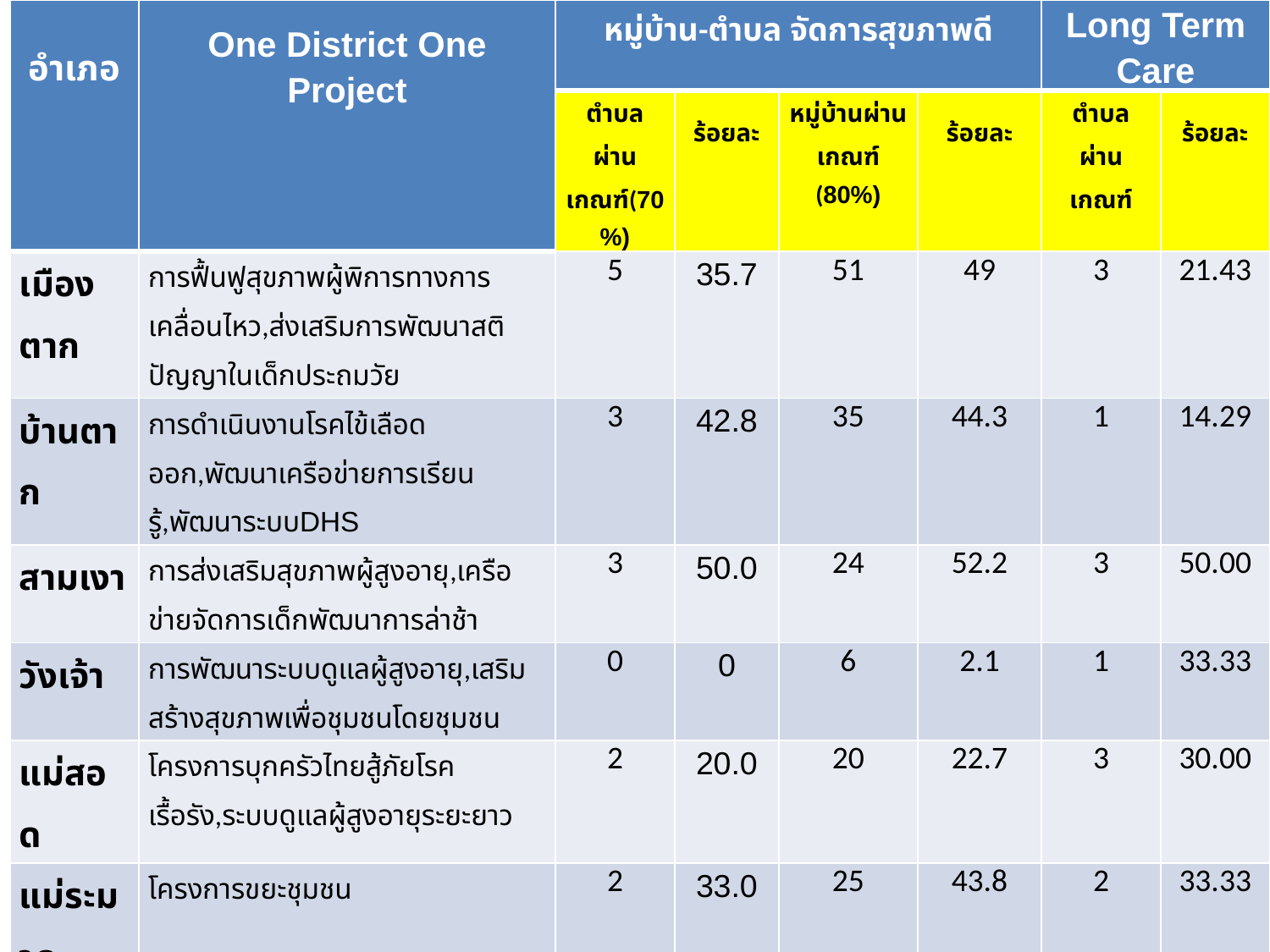

| อำเภอ | One District One Project | หมู่บ้าน-ตำบล จัดการสุขภาพดี |  |  |  | Long Term Care |  |
| --- | --- | --- | --- | --- | --- | --- | --- |
|  |  | ตำบล ผ่านเกณฑ์(70%) | ร้อยละ | หมู่บ้านผ่านเกณฑ์ (80%) | ร้อยละ | ตำบล ผ่านเกณฑ์ | ร้อยละ |
| เมืองตาก | การฟื้นฟูสุขภาพผู้พิการทางการเคลื่อนไหว,ส่งเสริมการพัฒนาสติปัญญาในเด็กประถมวัย | 5 | 35.7 | 51 | 49 | 3 | 21.43 |
| บ้านตาก | การดำเนินงานโรคไข้เลือดออก,พัฒนาเครือข่ายการเรียนรู้,พัฒนาระบบDHS | 3 | 42.8 | 35 | 44.3 | 1 | 14.29 |
| สามเงา | การส่งเสริมสุขภาพผู้สูงอายุ,เครือข่ายจัดการเด็กพัฒนาการล่าช้า | 3 | 50.0 | 24 | 52.2 | 3 | 50.00 |
| วังเจ้า | การพัฒนาระบบดูแลผู้สูงอายุ,เสริมสร้างสุขภาพเพื่อชุมชนโดยชุมชน | 0 | 0 | 6 | 2.1 | 1 | 33.33 |
| แม่สอด | โครงการบุกครัวไทยสู้ภัยโรคเรื้อรัง,ระบบดูแลผู้สูงอายุระยะยาว | 2 | 20.0 | 20 | 22.7 | 3 | 30.00 |
| แม่ระมาด | โครงการขยะชุมชน | 2 | 33.0 | 25 | 43.8 | 2 | 33.33 |
| ท่า2ยาง | การพัฒนาระบบ EPI | 0 | 0 | 3 | 4.5 | 1 | 16.67 |
| พบพระ | การป้องกัน ควบคุมโรคติดต่อตามแนวชายแดนแบบบูรณาการ,พัฒนาระบบการแพทย์ฉุกเฉิน | 3 | 60.0 | 33 | 63 | 1 | 20.00 |
| อุ้มผาง | เติบโตอย่างปลอดภัย รับวัคซีนตามวัย ได้วัคซีนมีประสิทธิภาพ | 3 | 50.0 | 14 | 36.8 | 1 | 25.40 |
|  | รวม | 21 | 33.3 | 211 | 12.5 | 16 | 25.40 |